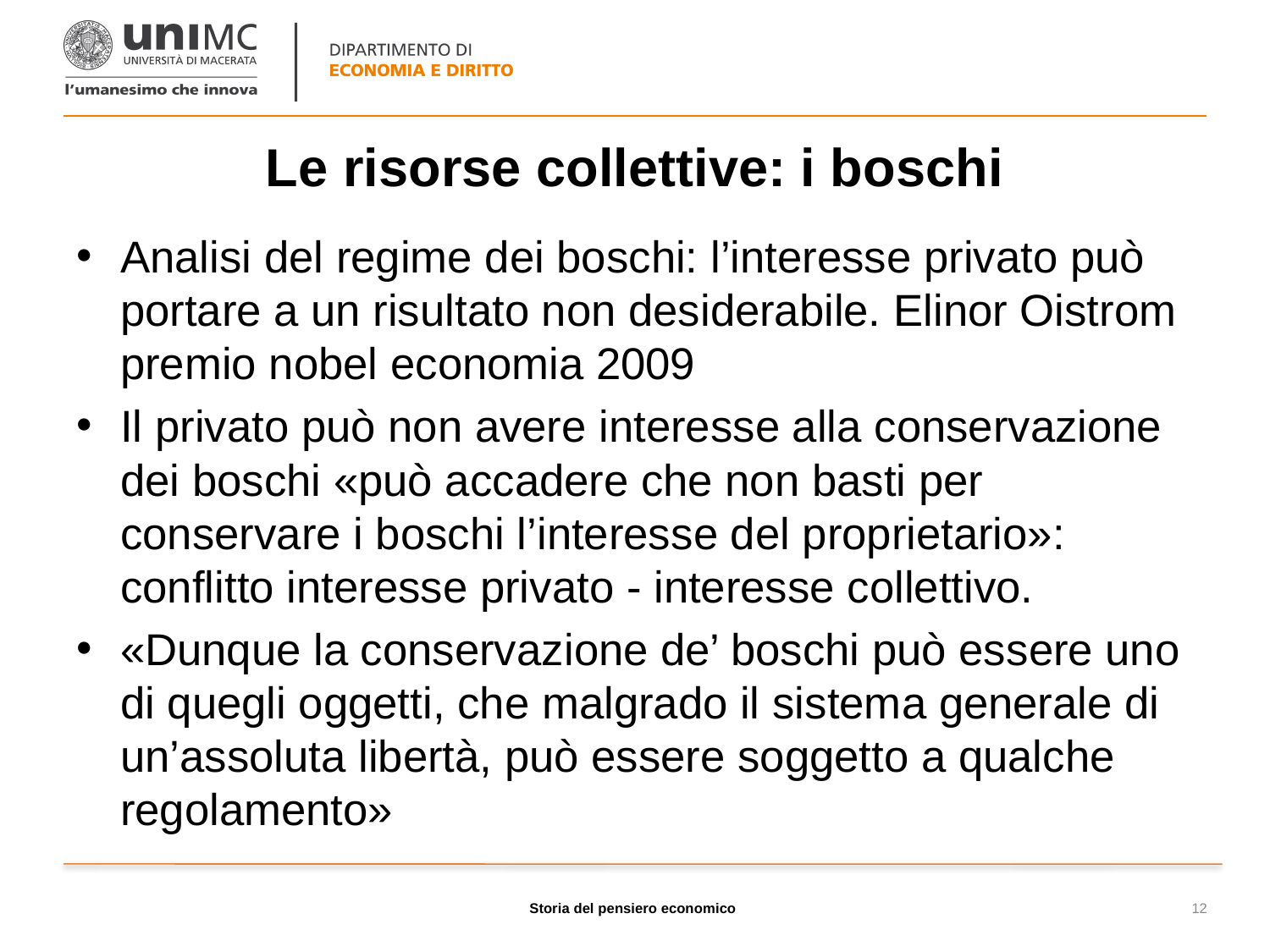

# Le risorse collettive: i boschi
Analisi del regime dei boschi: l’interesse privato può portare a un risultato non desiderabile. Elinor Oistrom premio nobel economia 2009
Il privato può non avere interesse alla conservazione dei boschi «può accadere che non basti per conservare i boschi l’interesse del proprietario»: conflitto interesse privato - interesse collettivo.
«Dunque la conservazione de’ boschi può essere uno di quegli oggetti, che malgrado il sistema generale di un’assoluta libertà, può essere soggetto a qualche regolamento»
Storia del pensiero economico
12